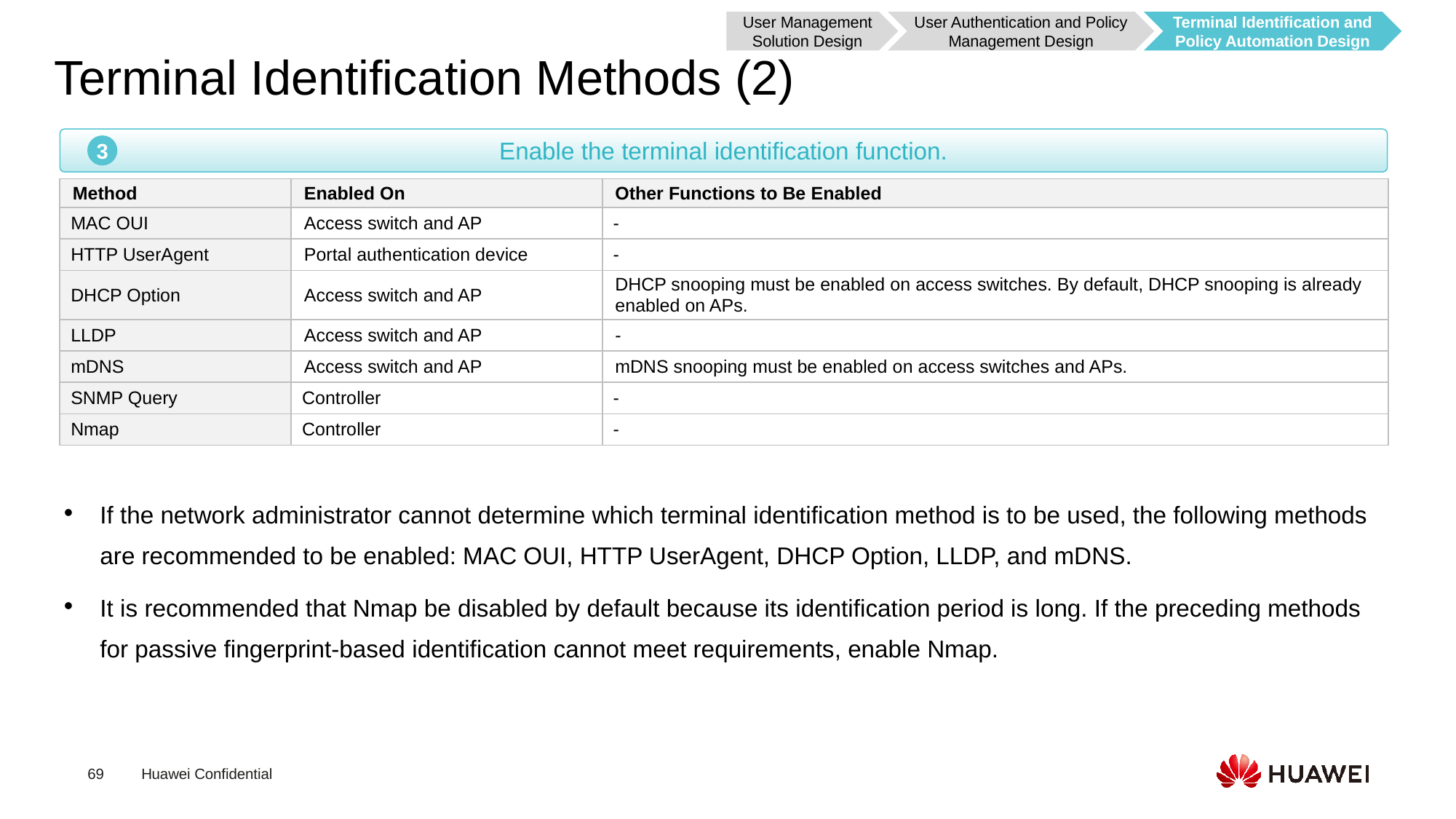

User Management Solution Design
User Authentication and Policy Management Design
Terminal Identification and Policy Automation Design
# Terminal Identification Methods (2)
Enable the terminal identification function.
3
| Method | Enabled On | Other Functions to Be Enabled |
| --- | --- | --- |
| MAC OUI | Access switch and AP | - |
| HTTP UserAgent | Portal authentication device | - |
| DHCP Option | Access switch and AP | DHCP snooping must be enabled on access switches. By default, DHCP snooping is already enabled on APs. |
| LLDP | Access switch and AP | - |
| mDNS | Access switch and AP | mDNS snooping must be enabled on access switches and APs. |
| SNMP Query | Controller | - |
| Nmap | Controller | - |
If the network administrator cannot determine which terminal identification method is to be used, the following methods are recommended to be enabled: MAC OUI, HTTP UserAgent, DHCP Option, LLDP, and mDNS.
It is recommended that Nmap be disabled by default because its identification period is long. If the preceding methods for passive fingerprint-based identification cannot meet requirements, enable Nmap.